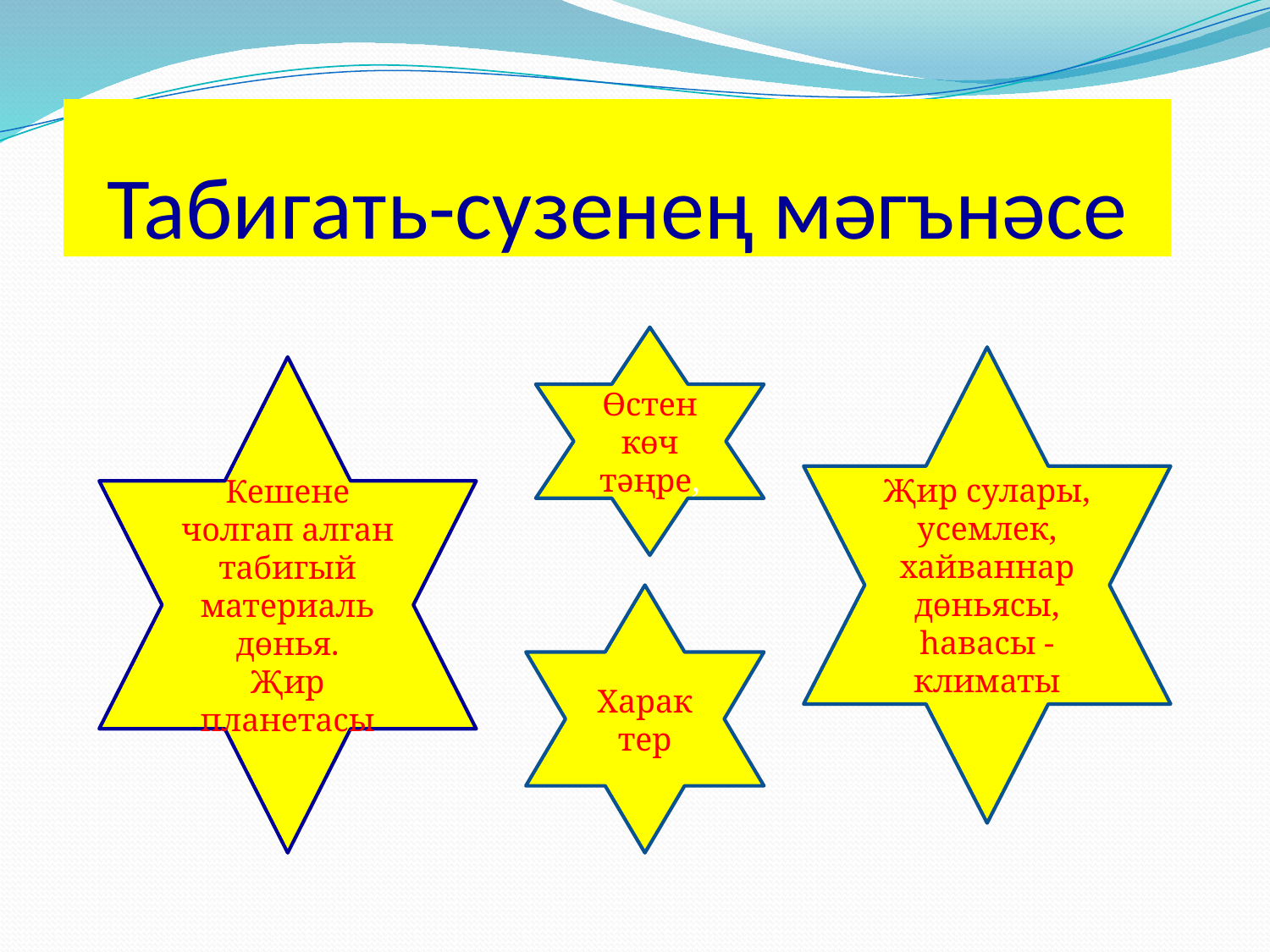

# Табигать-сузенең мәгънәсе

Өстен көч тәңре,
Җир сулары,
усемлек,
хайваннар дөньясы,
һавасы -климаты
Кешене чолгап алган табигый материаль дөнья.
Җир планетасы
Харак
тер